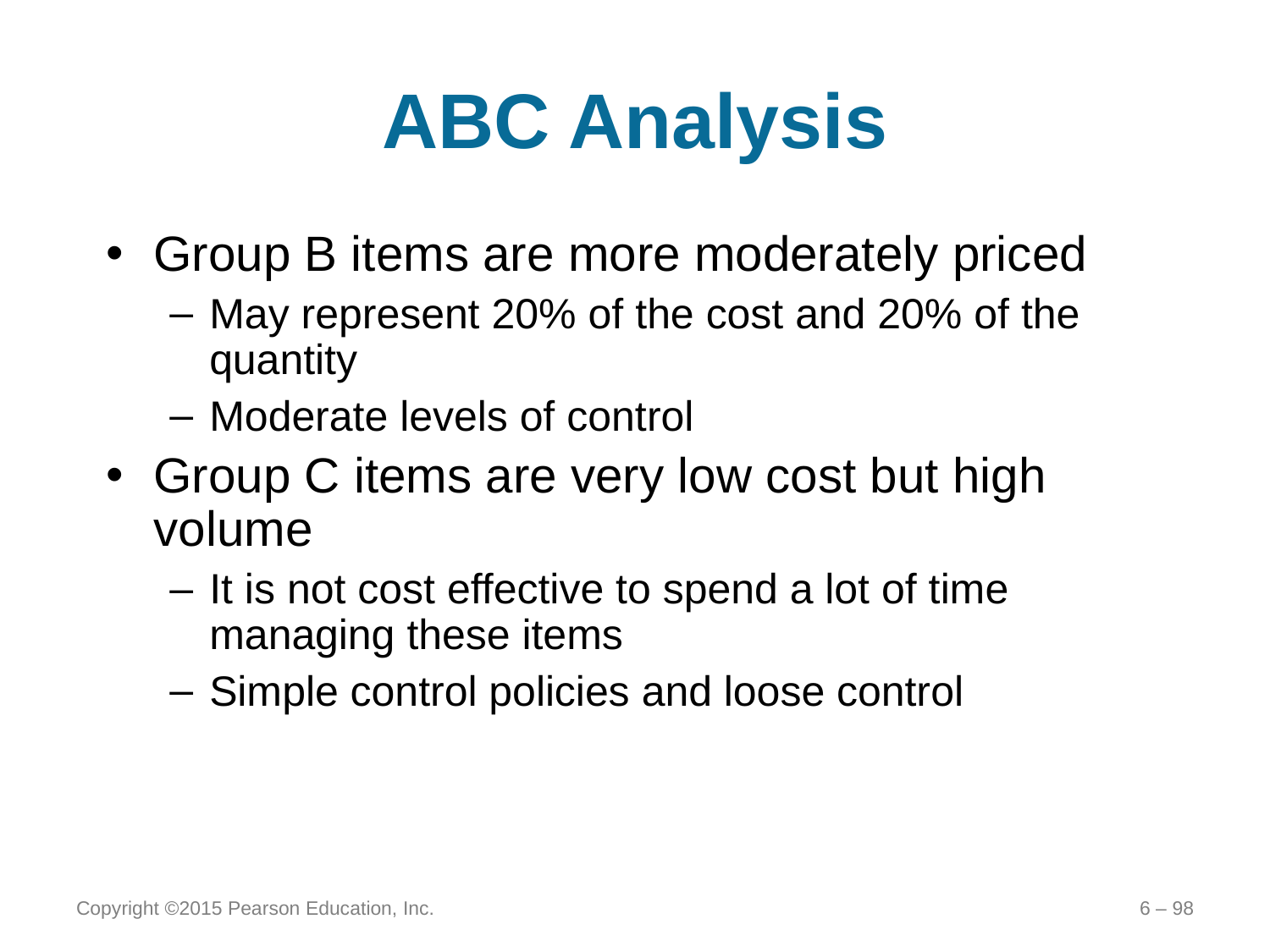

# ABC Analysis
Group B items are more moderately priced
May represent 20% of the cost and 20% of the quantity
Moderate levels of control
Group C items are very low cost but high volume
It is not cost effective to spend a lot of time managing these items
Simple control policies and loose control
Copyright ©2015 Pearson Education, Inc.
6 – 98